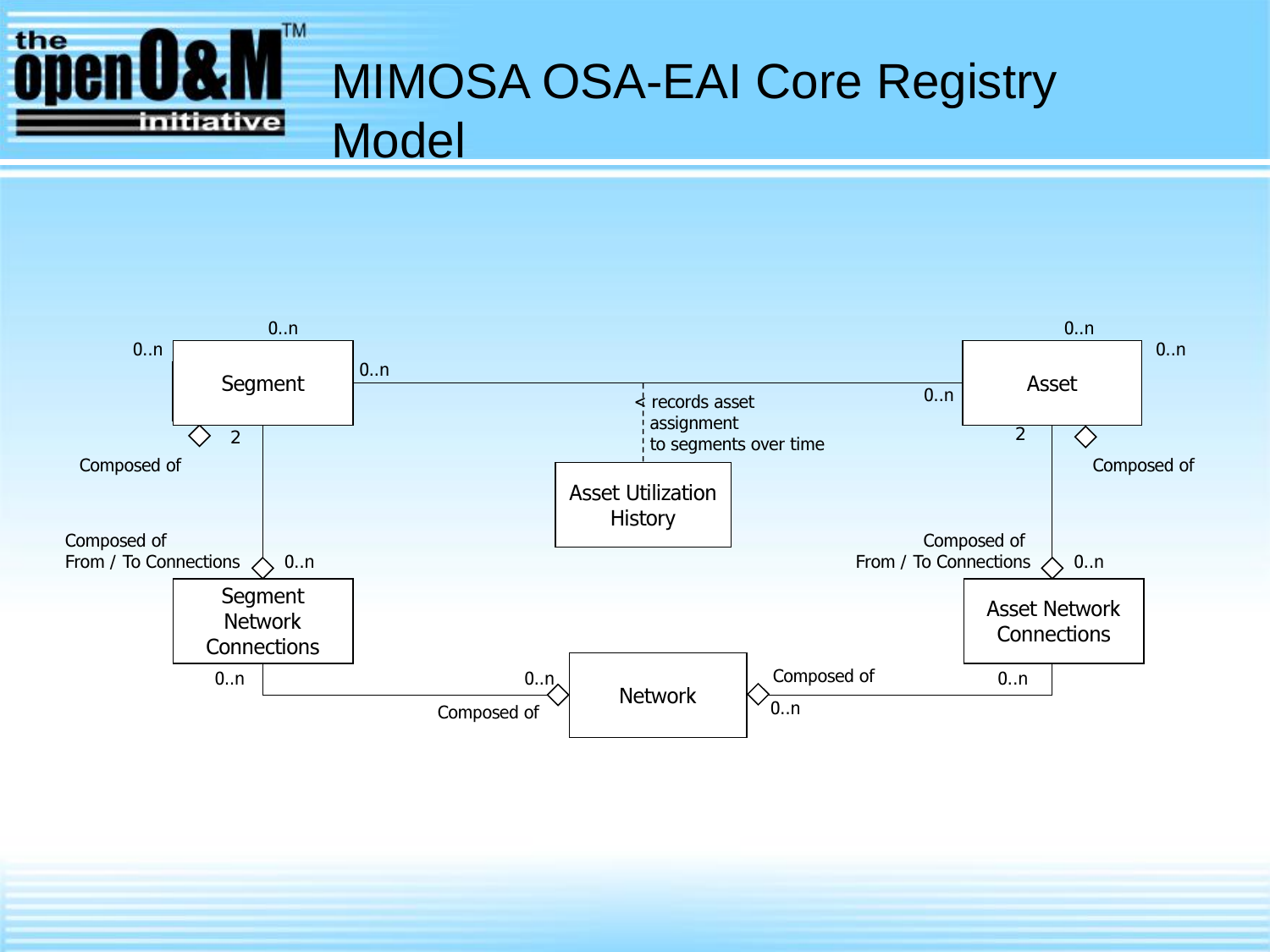

# MIMOSA OSA-EAI Core Registry Model
0..n
0..n
0..n
0..n
Segment
Asset
0..n

0..n

< records asset
   assignment
   to segments over time

2
2

Composed of
Composed of
Asset Utilization History
Composed of
From / To Connections
Composed of
From / To Connections
0..n
0..n

Segment Network Connections
Asset Network Connections
Network
Composed of
0..n
0..n
0..n

0..n
Composed of